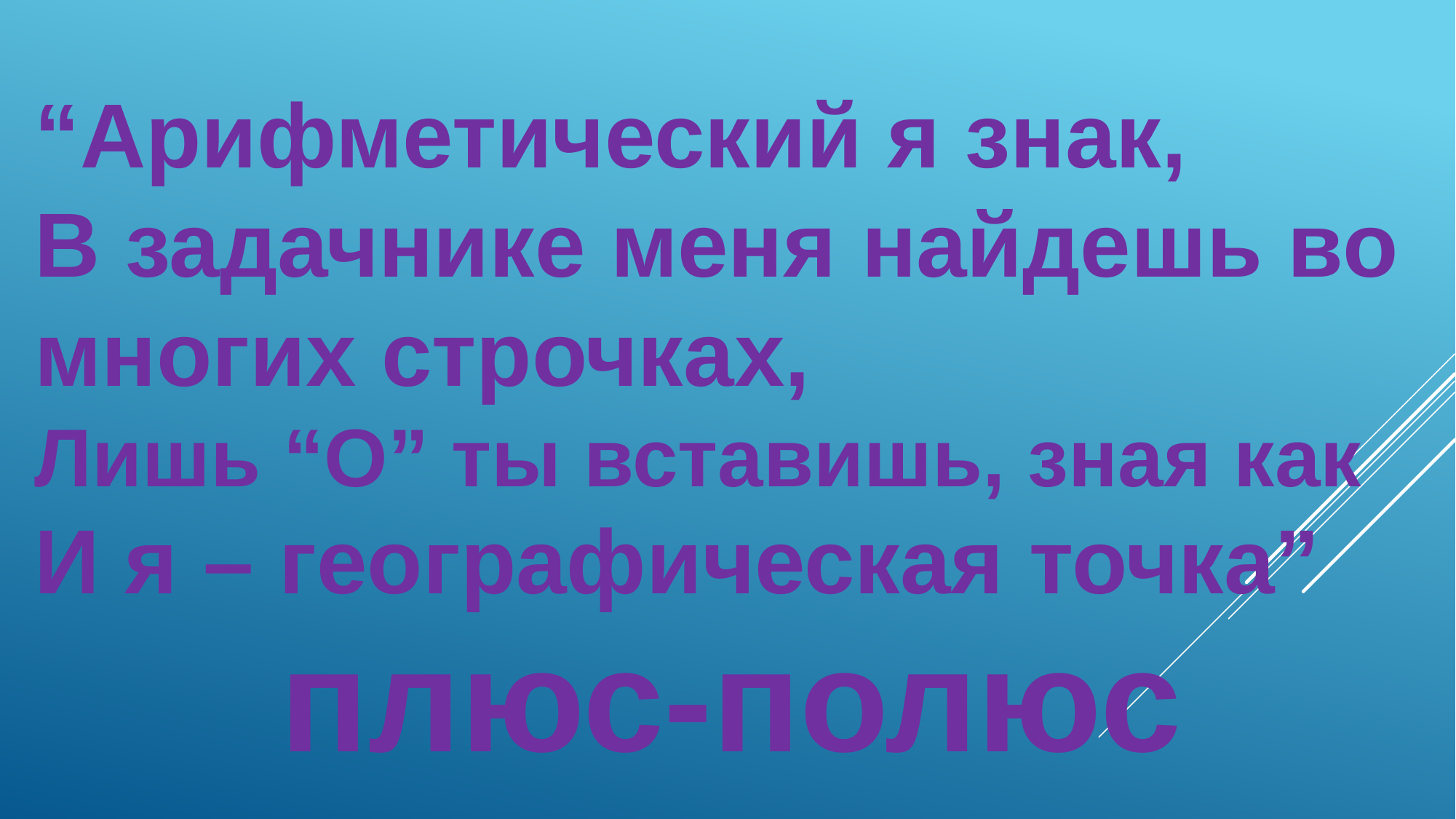

“Арифметический я знак,
В задачнике меня найдешь во многих строчках,
Лишь “О” ты вставишь, зная как
И я – географическая точка”
плюс-полюс